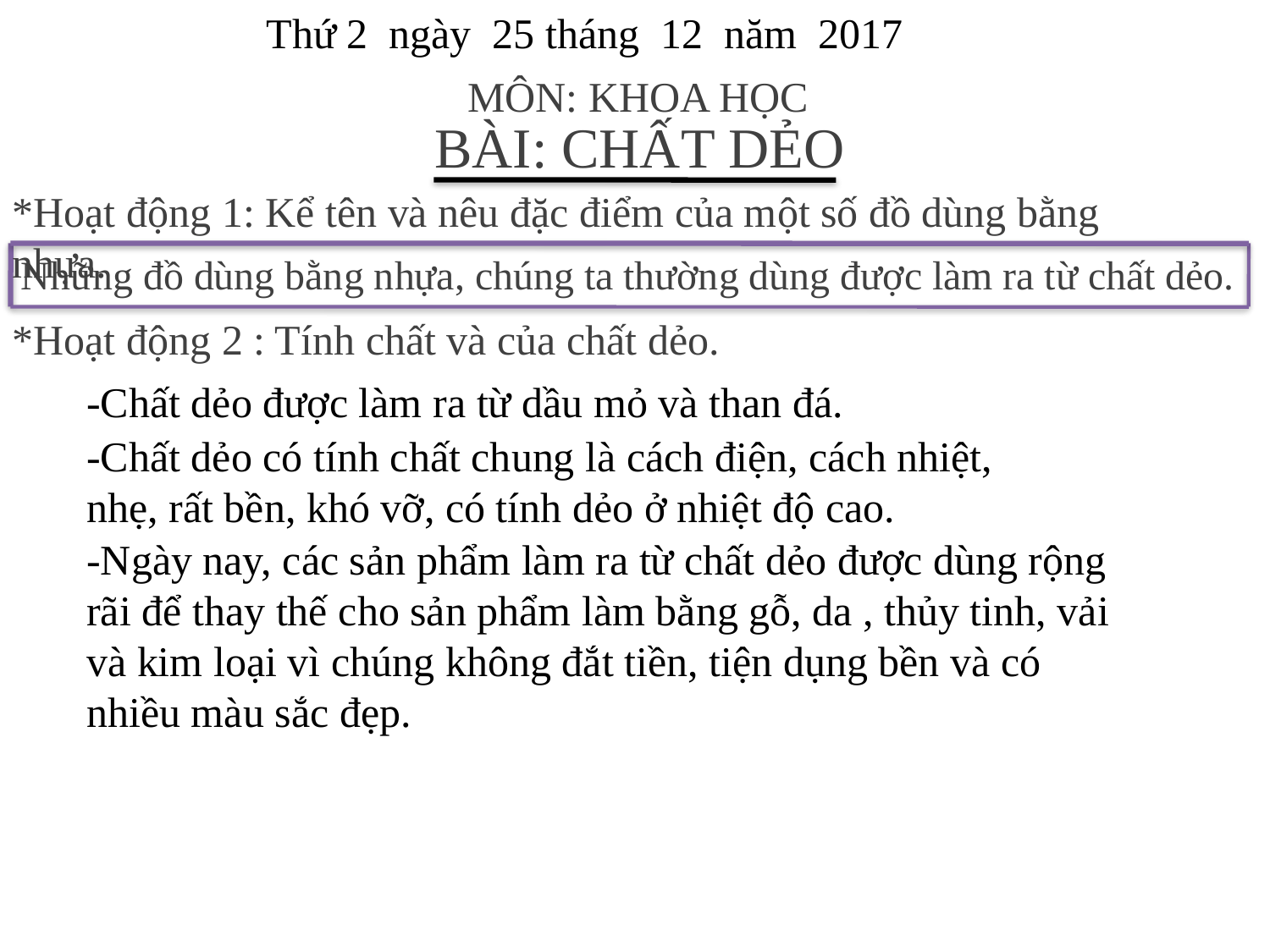

Thứ 2  ngày  25 tháng  12  năm  2017
MÔN: KHOA HỌC
BÀI: CHẤT DẺO
*Hoạt động 1: Kể tên và nêu đặc điểm của một số đồ dùng bằng nhựa.
Những đồ dùng bằng nhựa, chúng ta thường dùng được làm ra từ chất dẻo.
*Hoạt động 2 : Tính chất và của chất dẻo.
-Chất dẻo được làm ra từ dầu mỏ và than đá.
-Chất dẻo có tính chất chung là cách điện, cách nhiệt, nhẹ, rất bền, khó vỡ, có tính dẻo ở nhiệt độ cao.

-Ngày nay, các sản phẩm làm ra từ chất dẻo được dùng rộng rãi để thay thế cho sản phẩm làm bằng gỗ, da , thủy tinh, vải và kim loại vì chúng không đắt tiền, tiện dụng bền và có nhiều màu sắc đẹp.